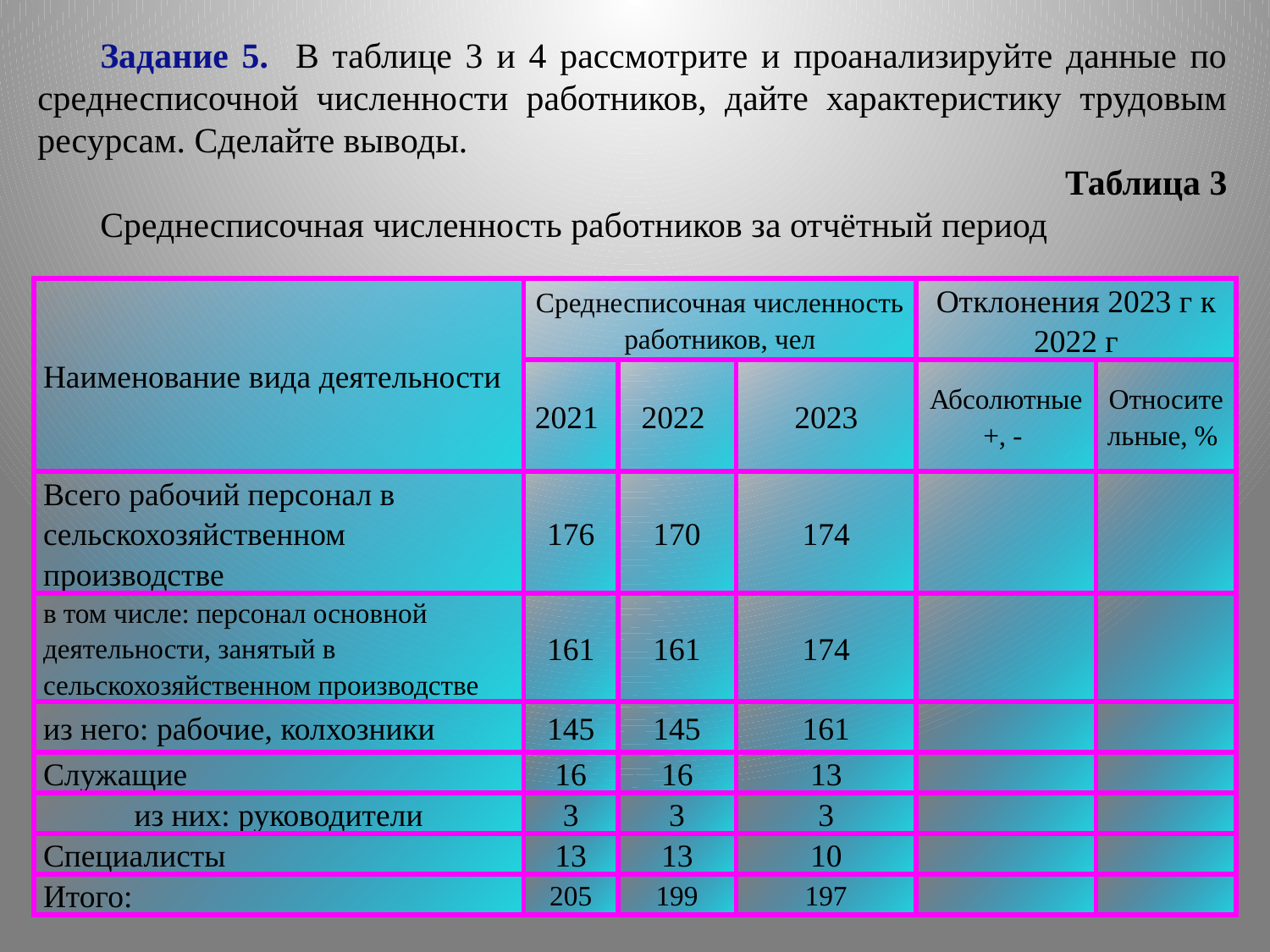

Задание 5.  В таблице 3 и 4 рассмотрите и проанализируйте данные по среднесписочной численности работников, дайте характеристику трудовым ресурсам. Сделайте выводы.
Таблица 3
Среднесписочная численность работников за отчётный период
| Наименование вида деятельности | Среднесписочная численность работников, чел |  |  | Отклонения 2023 г к 2022 г |  |
| --- | --- | --- | --- | --- | --- |
|  | 2021 | 2022 | 2023 | Абсолютные +, - | Относительные, % |
| Всего рабочий персонал в сельскохозяйственном производстве | 176 | 170 | 174 |  |  |
| в том числе: персонал основной деятельности, занятый в сельскохозяйственном производстве | 161 | 161 | 174 |  |  |
| из него: рабочие, колхозники | 145 | 145 | 161 |  |  |
| Служащие | 16 | 16 | 13 |  |  |
| из них: руководители | 3 | 3 | 3 |  |  |
| Специалисты | 13 | 13 | 10 |  |  |
| Итого: | 205 | 199 | 197 |  |  |